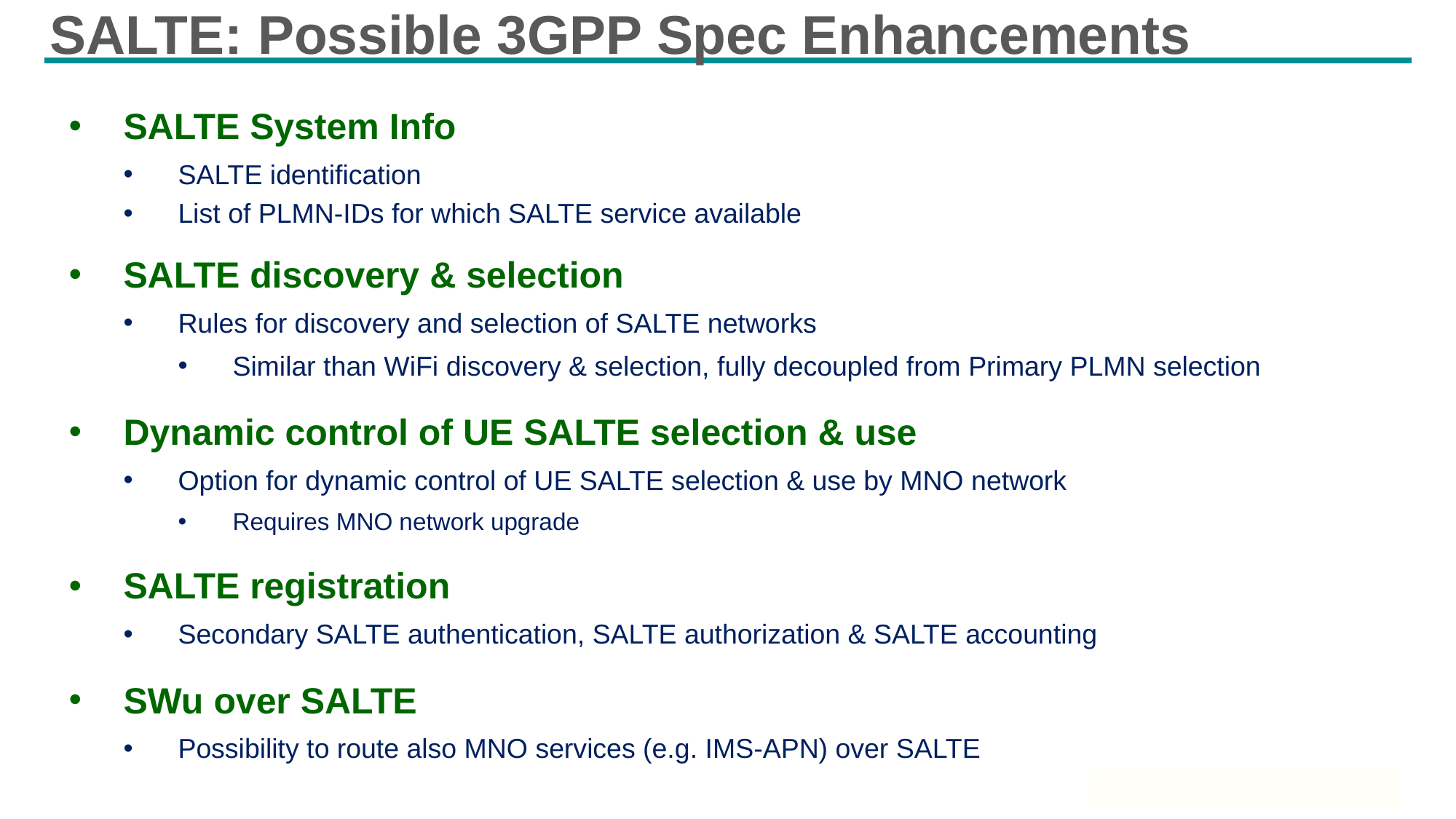

# SALTE: Possible 3GPP Spec Enhancements
SALTE System Info
SALTE identification
List of PLMN-IDs for which SALTE service available
SALTE discovery & selection
Rules for discovery and selection of SALTE networks
Similar than WiFi discovery & selection, fully decoupled from Primary PLMN selection
Dynamic control of UE SALTE selection & use
Option for dynamic control of UE SALTE selection & use by MNO network
Requires MNO network upgrade
SALTE registration
Secondary SALTE authentication, SALTE authorization & SALTE accounting
SWu over SALTE
Possibility to route also MNO services (e.g. IMS-APN) over SALTE